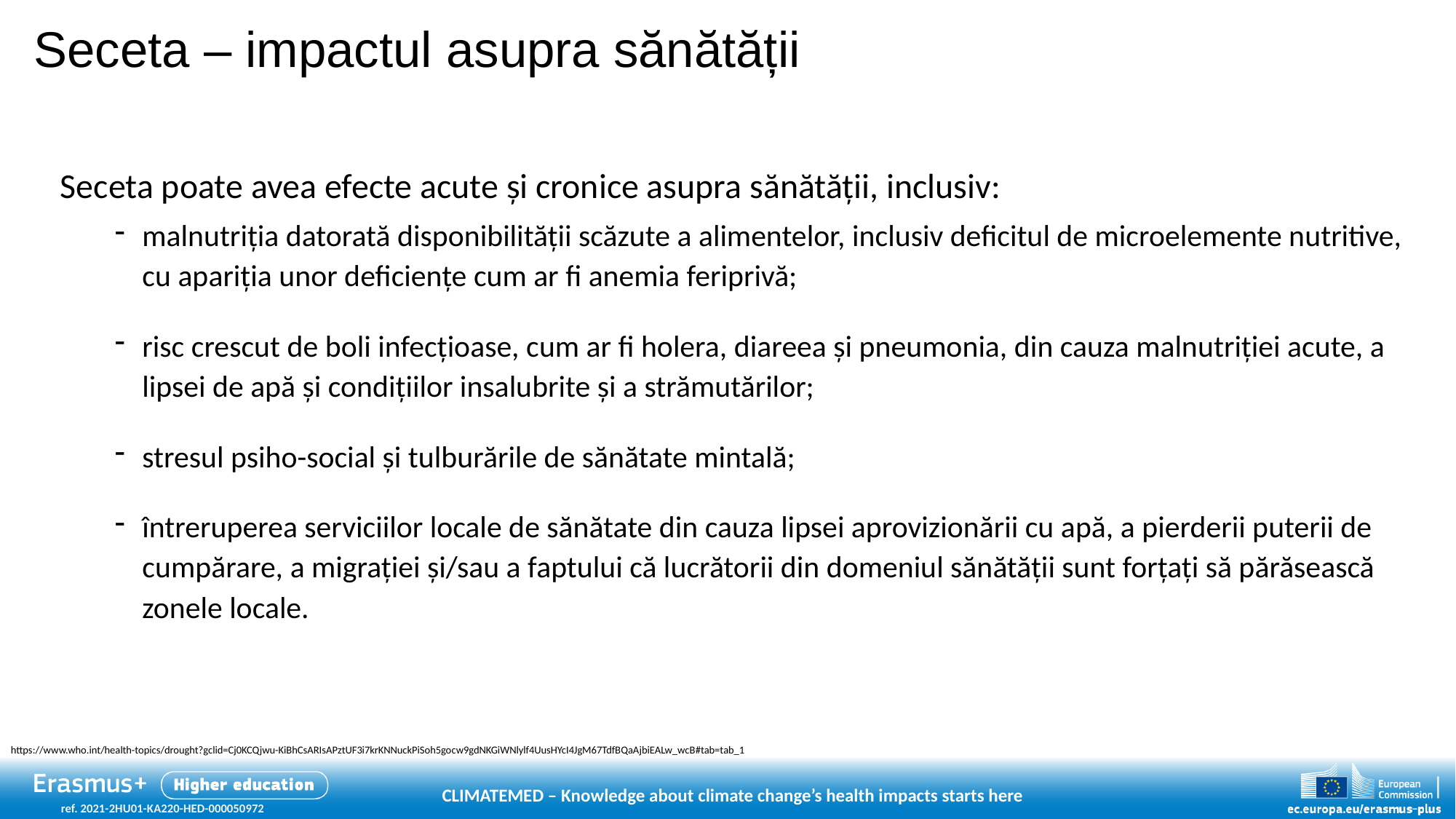

# Seceta – impactul asupra sănătății
Seceta poate avea efecte acute și cronice asupra sănătății, inclusiv:
malnutriția datorată disponibilității scăzute a alimentelor, inclusiv deficitul de microelemente nutritive, cu apariția unor deficiențe cum ar fi anemia feriprivă;
risc crescut de boli infecțioase, cum ar fi holera, diareea și pneumonia, din cauza malnutriției acute, a lipsei de apă și condițiilor insalubrite și a strămutărilor;
stresul psiho-social și tulburările de sănătate mintală;
întreruperea serviciilor locale de sănătate din cauza lipsei aprovizionării cu apă, a pierderii puterii de cumpărare, a migrației și/sau a faptului că lucrătorii din domeniul sănătății sunt forțați să părăsească zonele locale.

https://www.who.int/health-topics/drought?gclid=Cj0KCQjwu-KiBhCsARIsAPztUF3i7krKNNuckPiSoh5gocw9gdNKGiWNlylf4UusHYcI4JgM67TdfBQaAjbiEALw_wcB#tab=tab_1